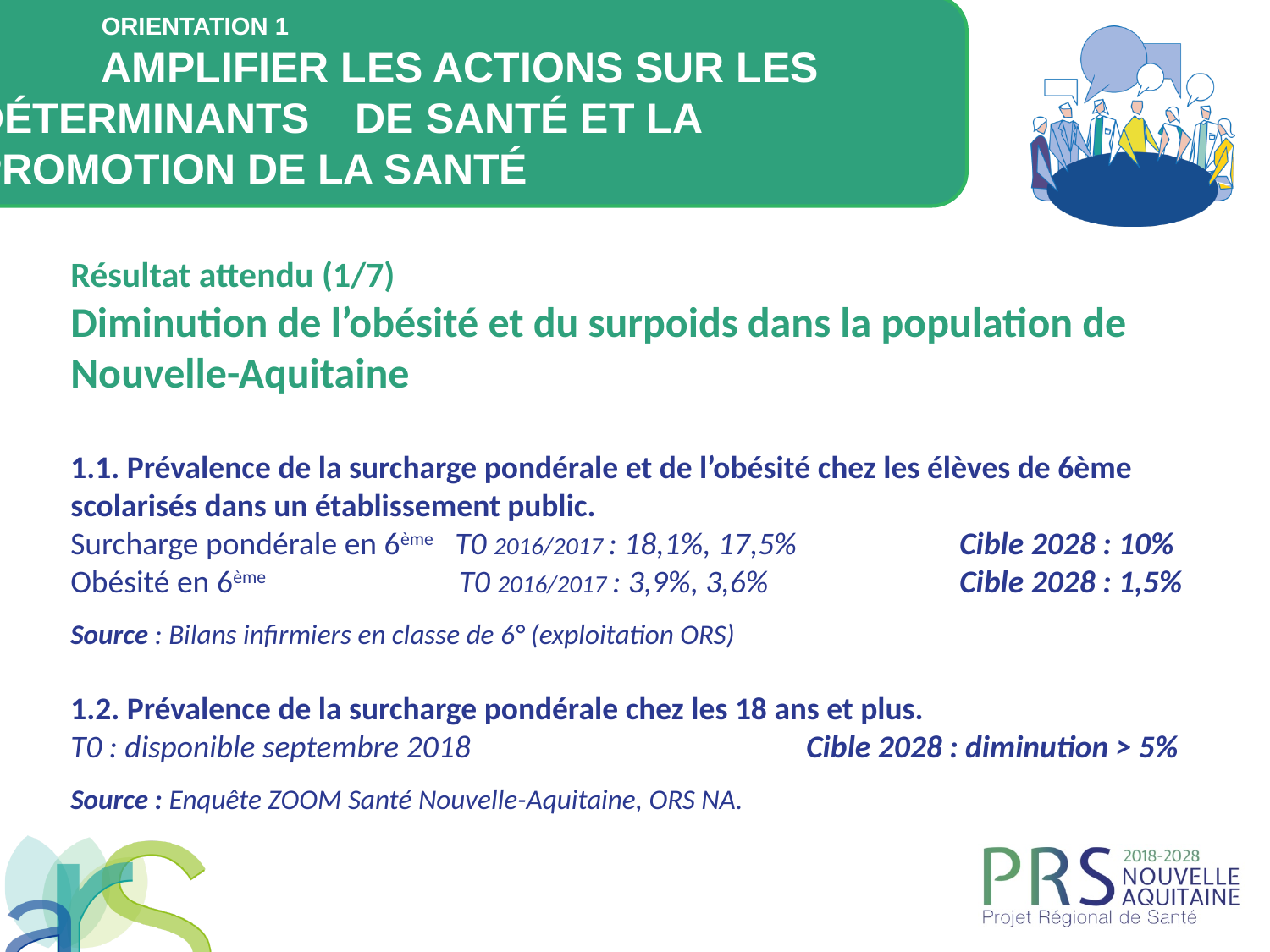

ORIENTATION 1
	Amplifier les actions sur les déterminants 	de santé et la promotion de la santé

Résultat attendu (1/7)
Diminution de l’obésité et du surpoids dans la population de Nouvelle-Aquitaine

1.1. Prévalence de la surcharge pondérale et de l’obésité chez les élèves de 6ème scolarisés dans un établissement public.
Surcharge pondérale en 6ème   T0 2016/2017 : 18,1%, 17,5%		Cible 2028 : 10%
Obésité en 6ème 		 T0 2016/2017 : 3,9%, 3,6%   		Cible 2028 : 1,5%

Source : Bilans infirmiers en classe de 6° (exploitation ORS)

1.2. Prévalence de la surcharge pondérale chez les 18 ans et plus.
T0 : disponible septembre 2018		              Cible 2028 : diminution > 5%

Source : Enquête ZOOM Santé Nouvelle-Aquitaine, ORS NA.